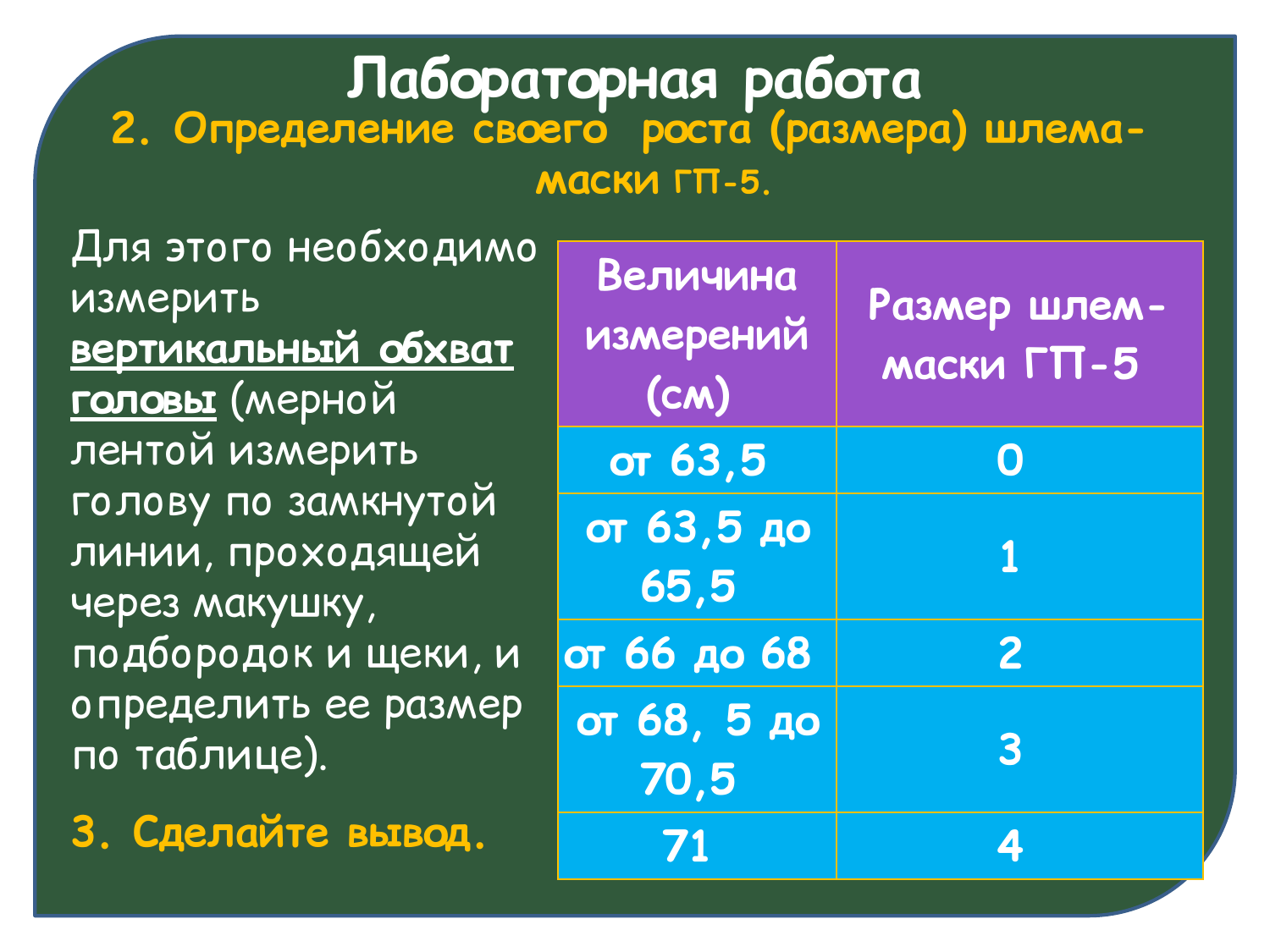

# Лабораторная работа

Определение своего  роста (размера) шлема-маски ГП-5.
Для этого необходимо измерить вертикальный обхват головы (мерной лентой измерить голову по замкнутой линии, проходящей через макушку, подбородок и щеки, и определить ее размер по таблице).

| Величина измерений (см) | Размер шлем-маски ГП-5 |
| --- | --- |
| от 63,5 | 0 |
| от 63,5 до 65,5 | 1 |
| от 66 до 68 | 2 |
| от 68, 5 до 70,5 | 3 |
| 71 | 4 |
3. Сделайте вывод.